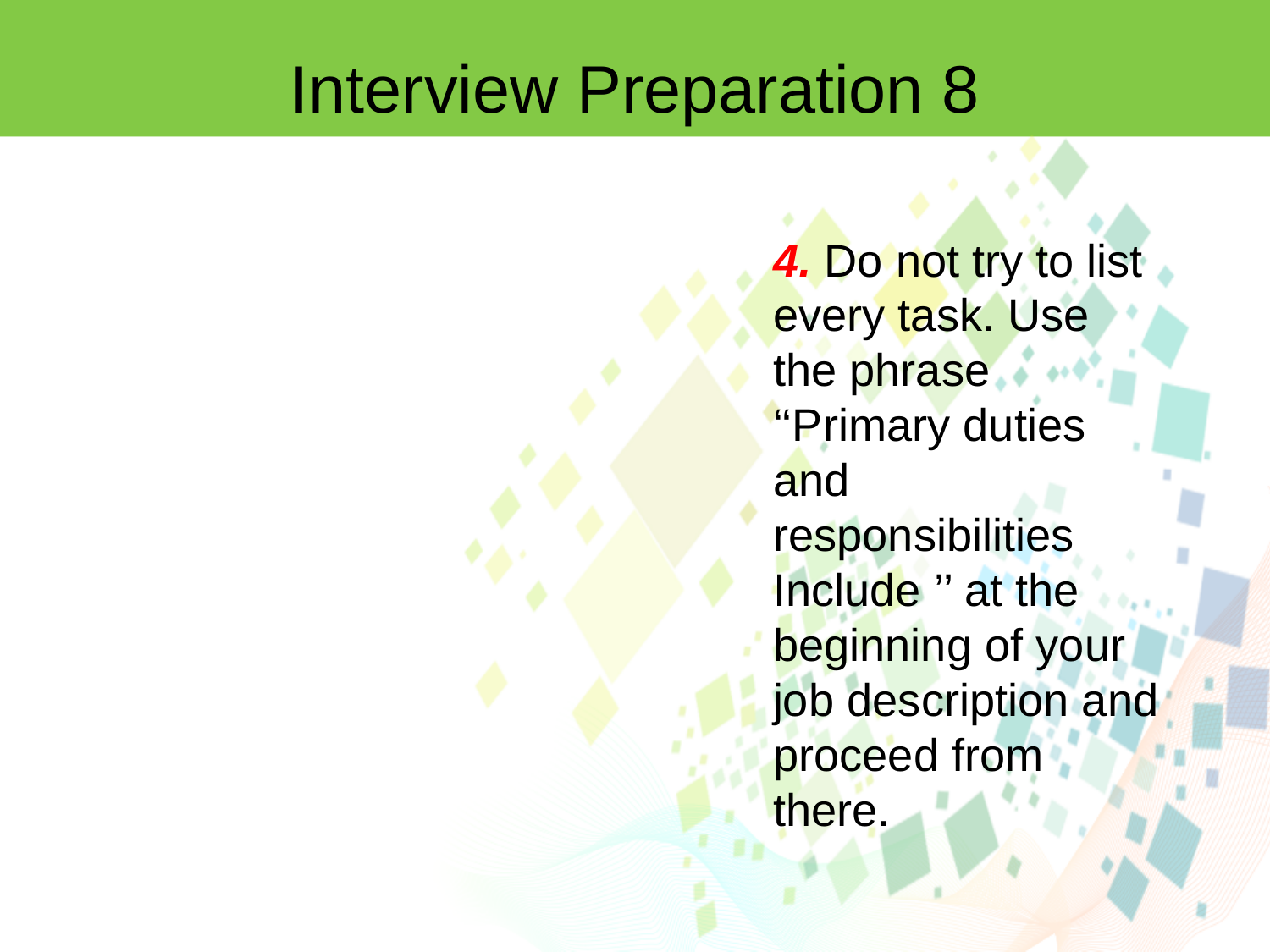

Interview Preparation 8
4. Do not try to list every task. Use the phrase ‘‘Primary duties and responsibilities
Include ’’ at the beginning of your job description and proceed from there.